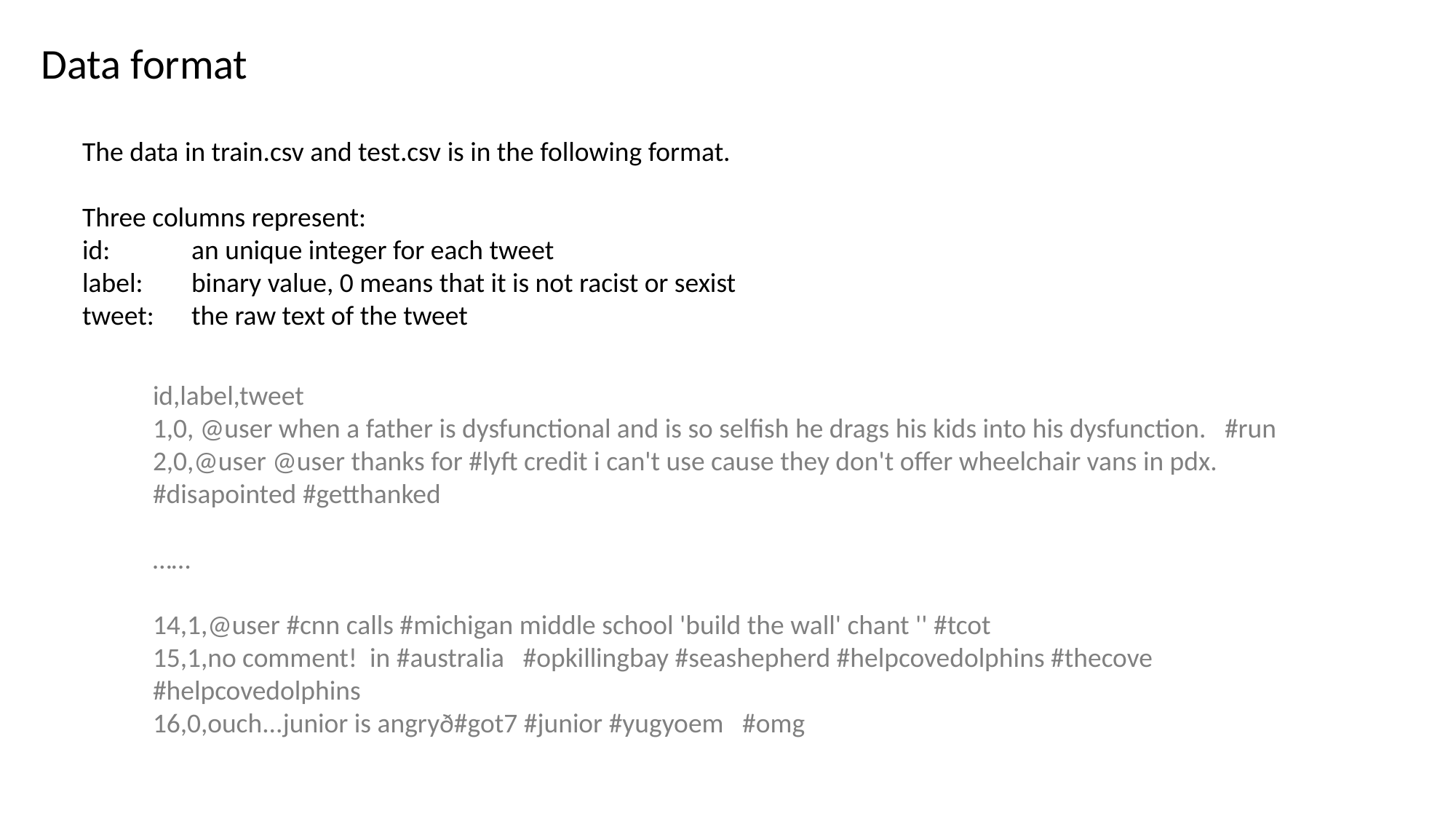

Data format
The data in train.csv and test.csv is in the following format.

Three columns represent:
id: 	an unique integer for each tweet
label: 	binary value, 0 means that it is not racist or sexist
tweet: 	the raw text of the tweet
id,label,tweet
1,0, @user when a father is dysfunctional and is so selfish he drags his kids into his dysfunction.   #run
2,0,@user @user thanks for #lyft credit i can't use cause they don't offer wheelchair vans in pdx.    #disapointed #getthanked

……

14,1,@user #cnn calls #michigan middle school 'build the wall' chant '' #tcot
15,1,no comment!  in #australia   #opkillingbay #seashepherd #helpcovedolphins #thecove  #helpcovedolphins
16,0,ouch...junior is angryð#got7 #junior #yugyoem   #omg